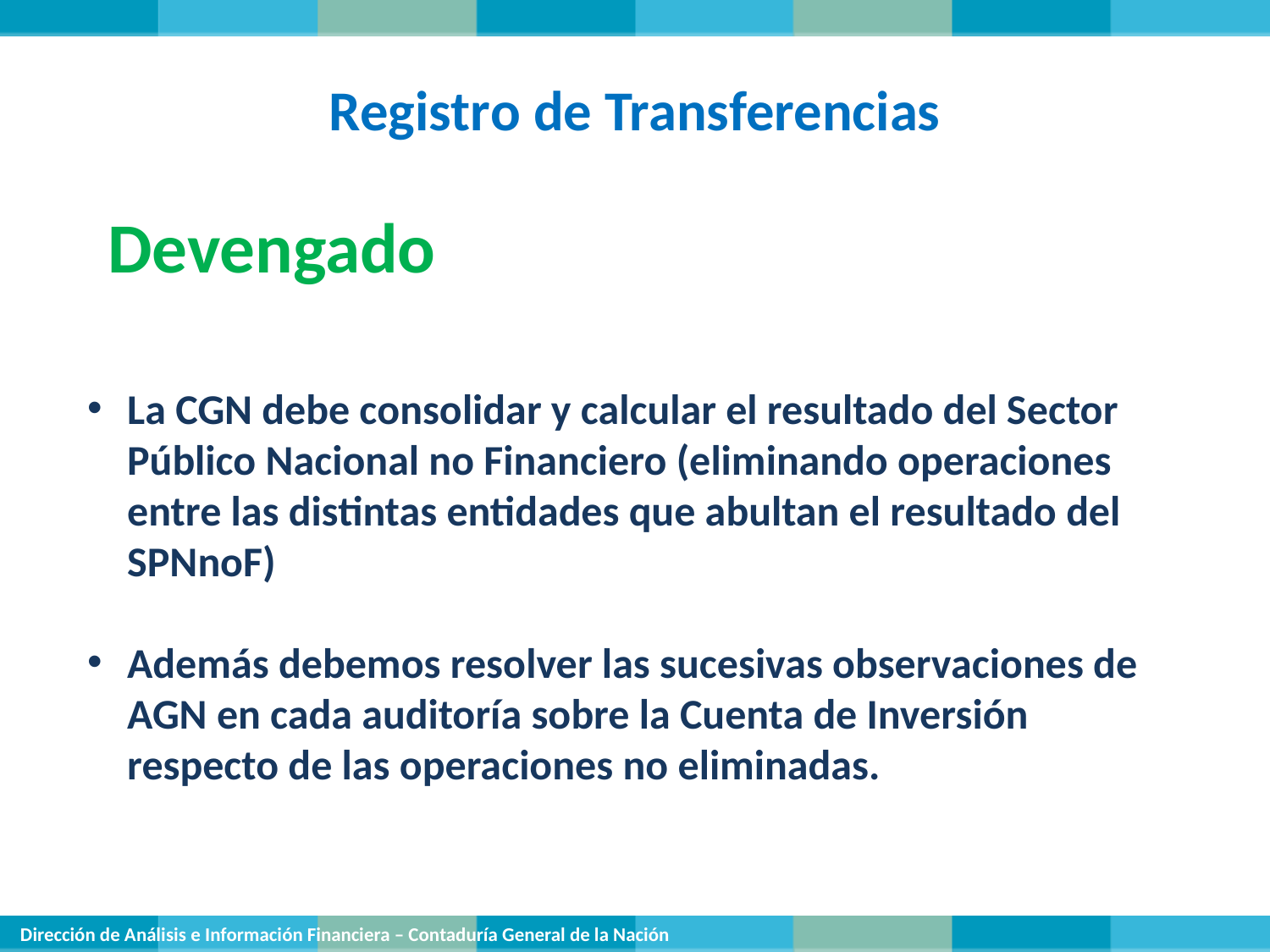

Registro de Transferencias
Devengado
La CGN debe consolidar y calcular el resultado del Sector Público Nacional no Financiero (eliminando operaciones entre las distintas entidades que abultan el resultado del SPNnoF)

Además debemos resolver las sucesivas observaciones de AGN en cada auditoría sobre la Cuenta de Inversión respecto de las operaciones no eliminadas.